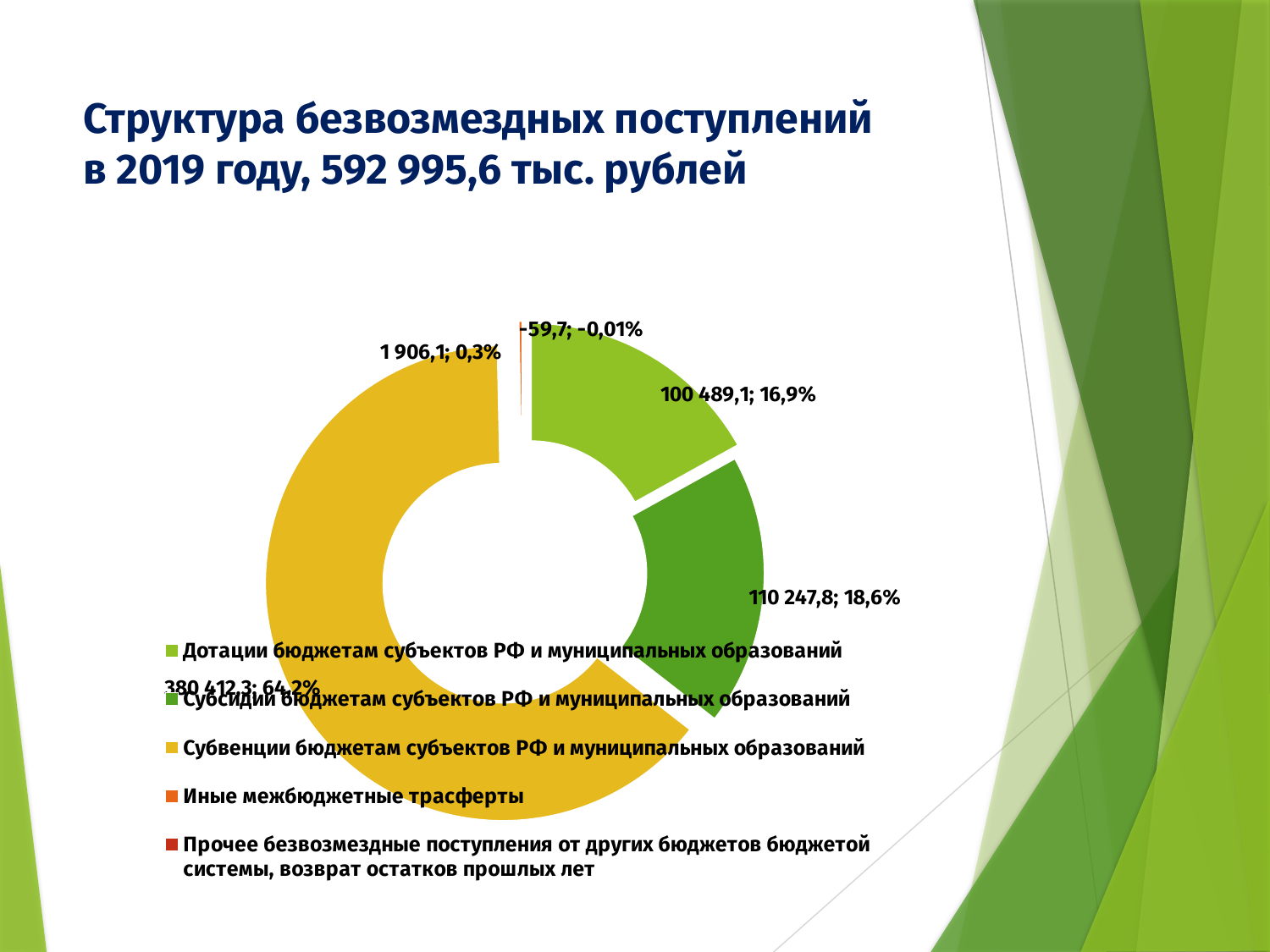

# Структура безвозмездных поступлений в 2019 году, 592 995,6 тыс. рублей

### Chart

| Category | Продажи |
|---|---|
| Дотации бюджетам субъектов РФ и муниципальных образований | 100489.1 |
| Субсидии бюджетам субъектов РФ и муниципальных образований | 110247.8 |
| Субвенции бюджетам субъектов РФ и муниципальных образований | 380412.3 |
| Иные межбюджетные трасферты | 1906.1 |
| Прочее безвозмездные поступления от других бюджетов бюджетой системы, возврат остатков прошлых лет | -59.7 |